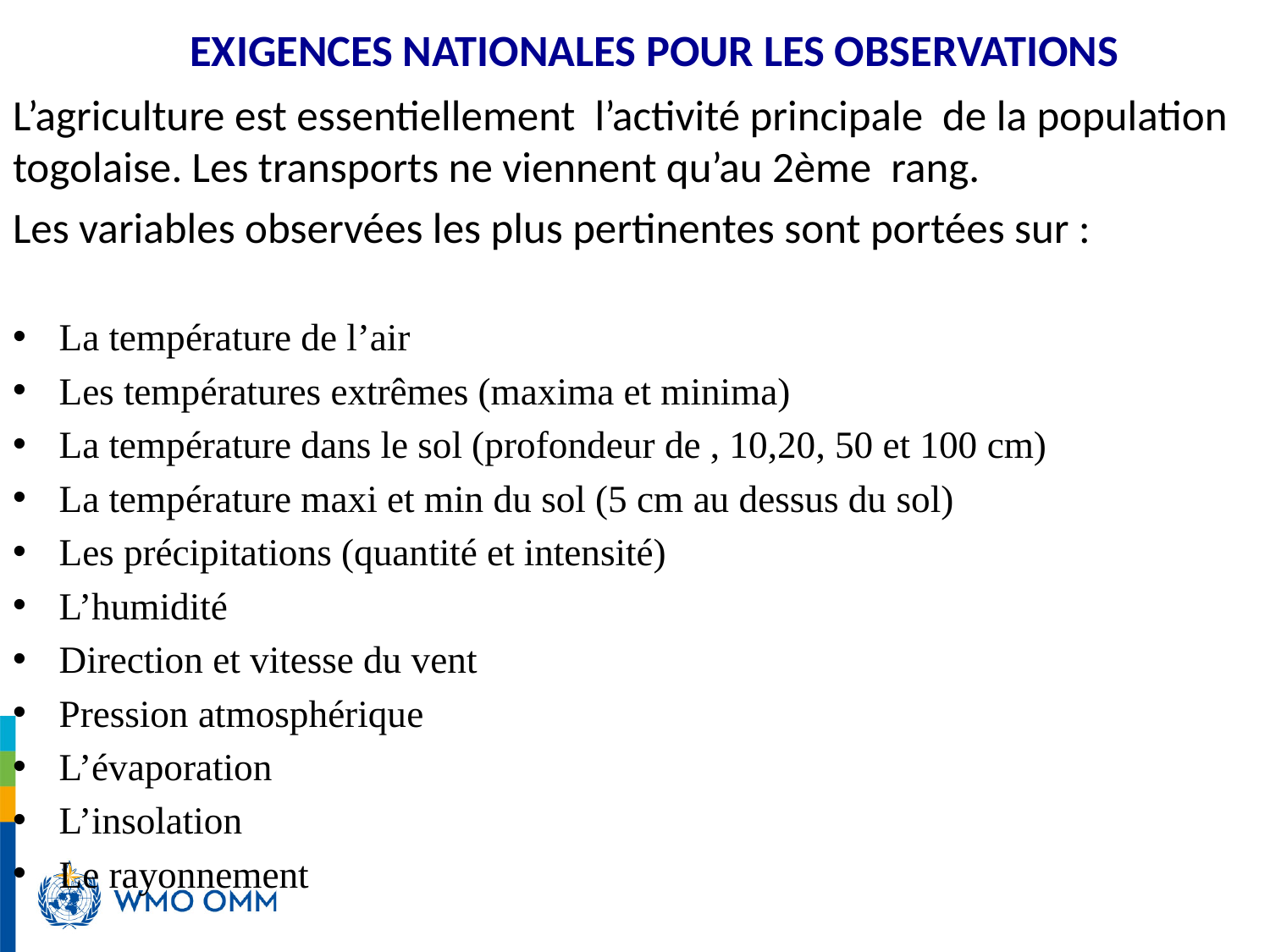

# EXIGENCES NATIONALES POUR LES OBSERVATIONS
L’agriculture est essentiellement  l’activité principale  de la population togolaise. Les transports ne viennent qu’au 2ème  rang.
Les variables observées les plus pertinentes sont portées sur :

La température de l’air
Les températures extrêmes (maxima et minima)
La température dans le sol (profondeur de , 10,20, 50 et 100 cm)
La température maxi et min du sol (5 cm au dessus du sol)
Les précipitations (quantité et intensité)
L’humidité
Direction et vitesse du vent
Pression atmosphérique
L’évaporation
L’insolation
Le rayonnement